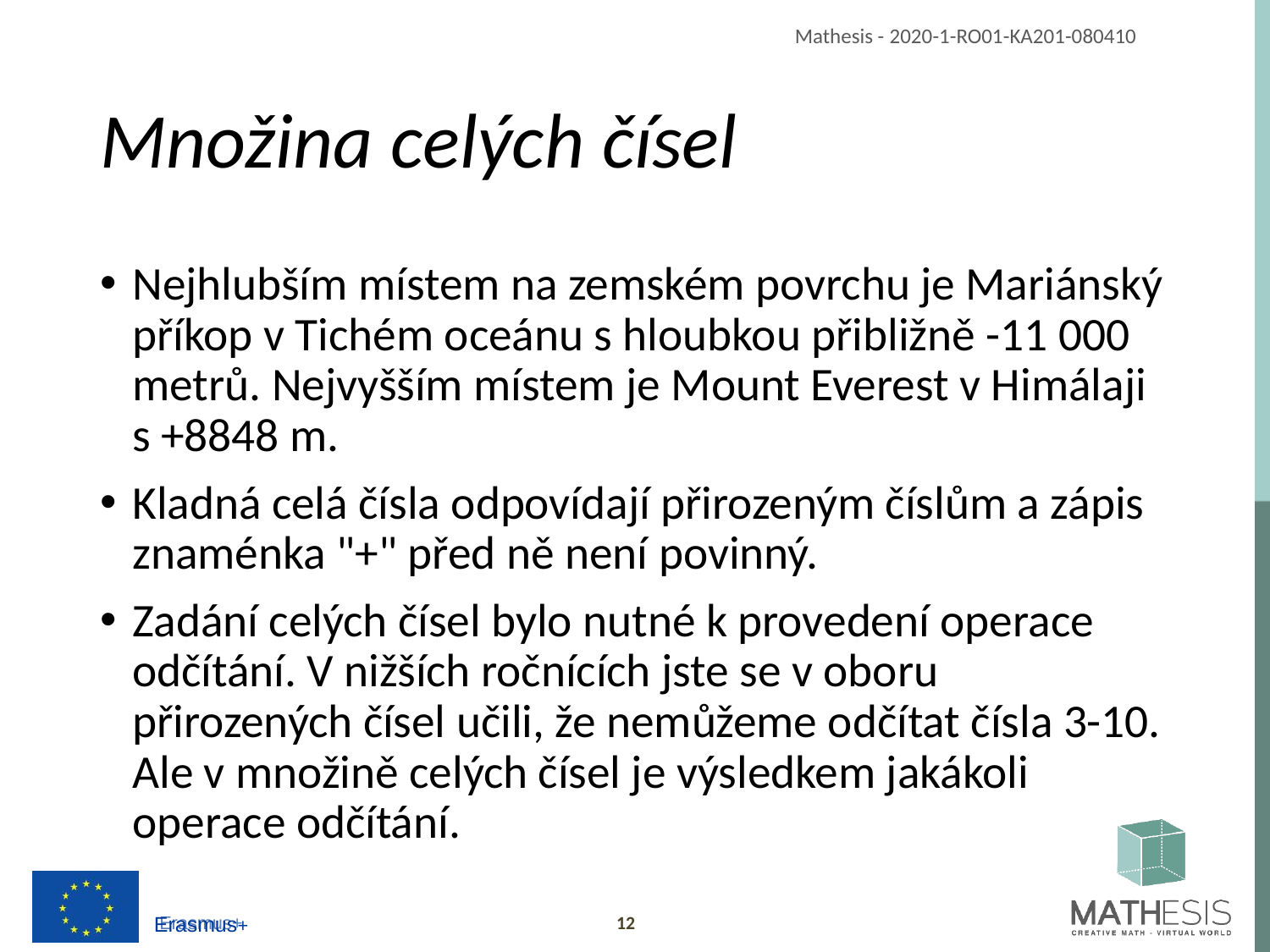

# Množina celých čísel
Nejhlubším místem na zemském povrchu je Mariánský příkop v Tichém oceánu s hloubkou přibližně -11 000 metrů. Nejvyšším místem je Mount Everest v Himálaji s +8848 m.
Kladná celá čísla odpovídají přirozeným číslům a zápis znaménka "+" před ně není povinný.
Zadání celých čísel bylo nutné k provedení operace odčítání. V nižších ročnících jste se v oboru přirozených čísel učili, že nemůžeme odčítat čísla 3-10. Ale v množině celých čísel je výsledkem jakákoli operace odčítání.